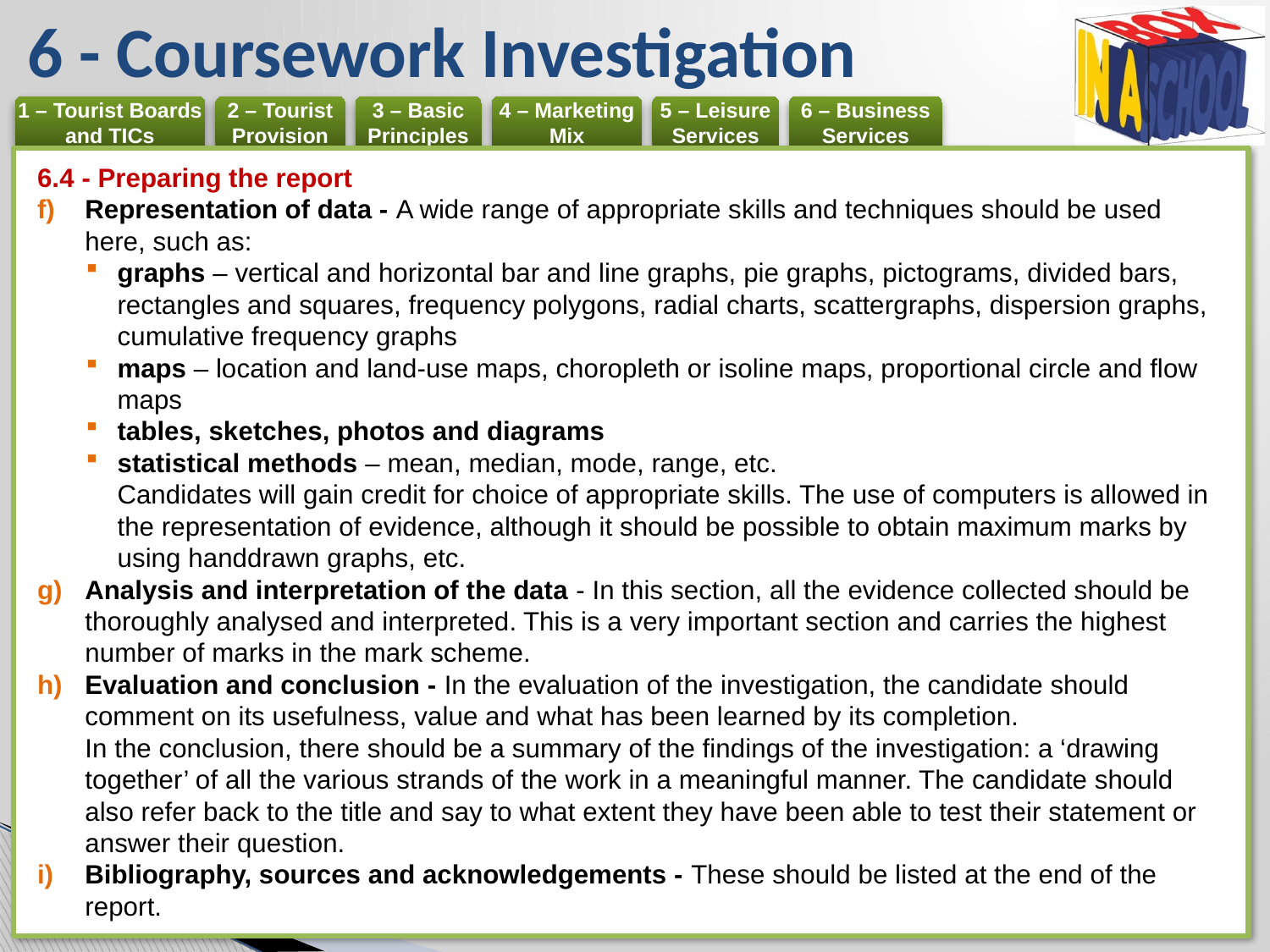

# 6 - Coursework Investigation
6.4 - Preparing the report
Representation of data - A wide range of appropriate skills and techniques should be used here, such as:
graphs – vertical and horizontal bar and line graphs, pie graphs, pictograms, divided bars, rectangles and squares, frequency polygons, radial charts, scattergraphs, dispersion graphs, cumulative frequency graphs
maps – location and land-use maps, choropleth or isoline maps, proportional circle and flow maps
tables, sketches, photos and diagrams
statistical methods – mean, median, mode, range, etc.
Candidates will gain credit for choice of appropriate skills. The use of computers is allowed in the representation of evidence, although it should be possible to obtain maximum marks by using handdrawn graphs, etc.
Analysis and interpretation of the data - In this section, all the evidence collected should be thoroughly analysed and interpreted. This is a very important section and carries the highest number of marks in the mark scheme.
Evaluation and conclusion - In the evaluation of the investigation, the candidate should comment on its usefulness, value and what has been learned by its completion.
In the conclusion, there should be a summary of the findings of the investigation: a ‘drawing together’ of all the various strands of the work in a meaningful manner. The candidate should also refer back to the title and say to what extent they have been able to test their statement or answer their question.
Bibliography, sources and acknowledgements - These should be listed at the end of the report.